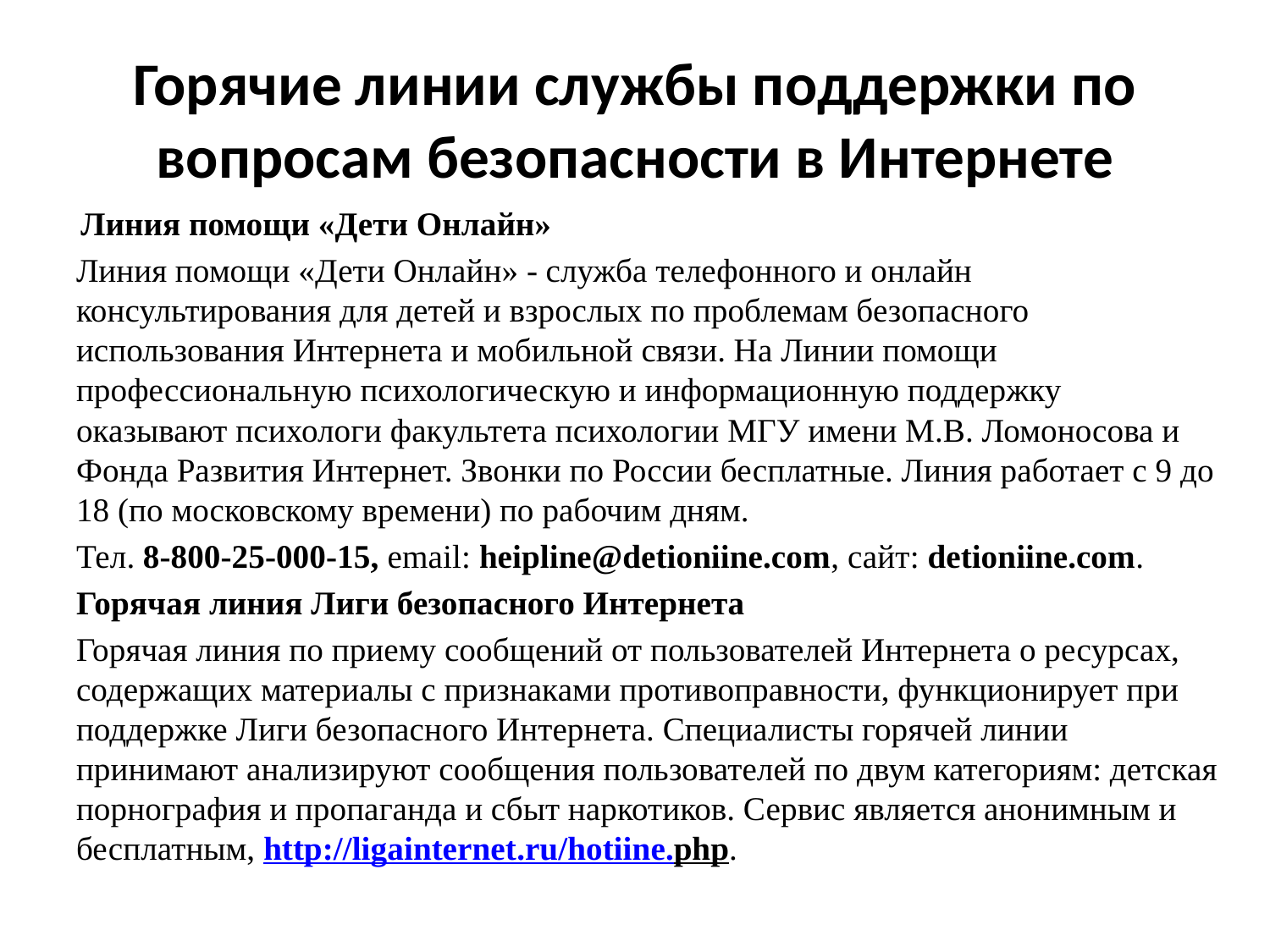

# Горячие линии службы поддержки по вопросам безопасности в Интернете
 Линия помощи «Дети Онлайн»
Линия помощи «Дети Онлайн» - служба телефонного и онлайн консультирования для детей и взрослых по проблемам безопасного использования Интернета и мобильной связи. На Линии помощи профессиональную психологическую и информационную поддержку оказывают психологи факультета психологии МГУ имени М.В. Ломоносова и Фонда Развития Интернет. Звонки по России бесплатные. Линия работает с 9 до 18 (по московскому времени) по рабочим дням.
Тел. 8-800-25-000-15, email: heipline@detioniine.com, сайт: detioniine.com.
Горячая линия Лиги безопасного Интернета
Горячая линия по приему сообщений от пользователей Интернета о ресурсах, содержащих материалы с признаками противоправности, функционирует при поддержке Лиги безопасного Интернета. Специалисты горячей линии принимают анализируют сообщения пользователей по двум категориям: детская порнография и пропаганда и сбыт наркотиков. Сервис является анонимным и бесплатным, http://ligainternet.ru/hotiine.php.